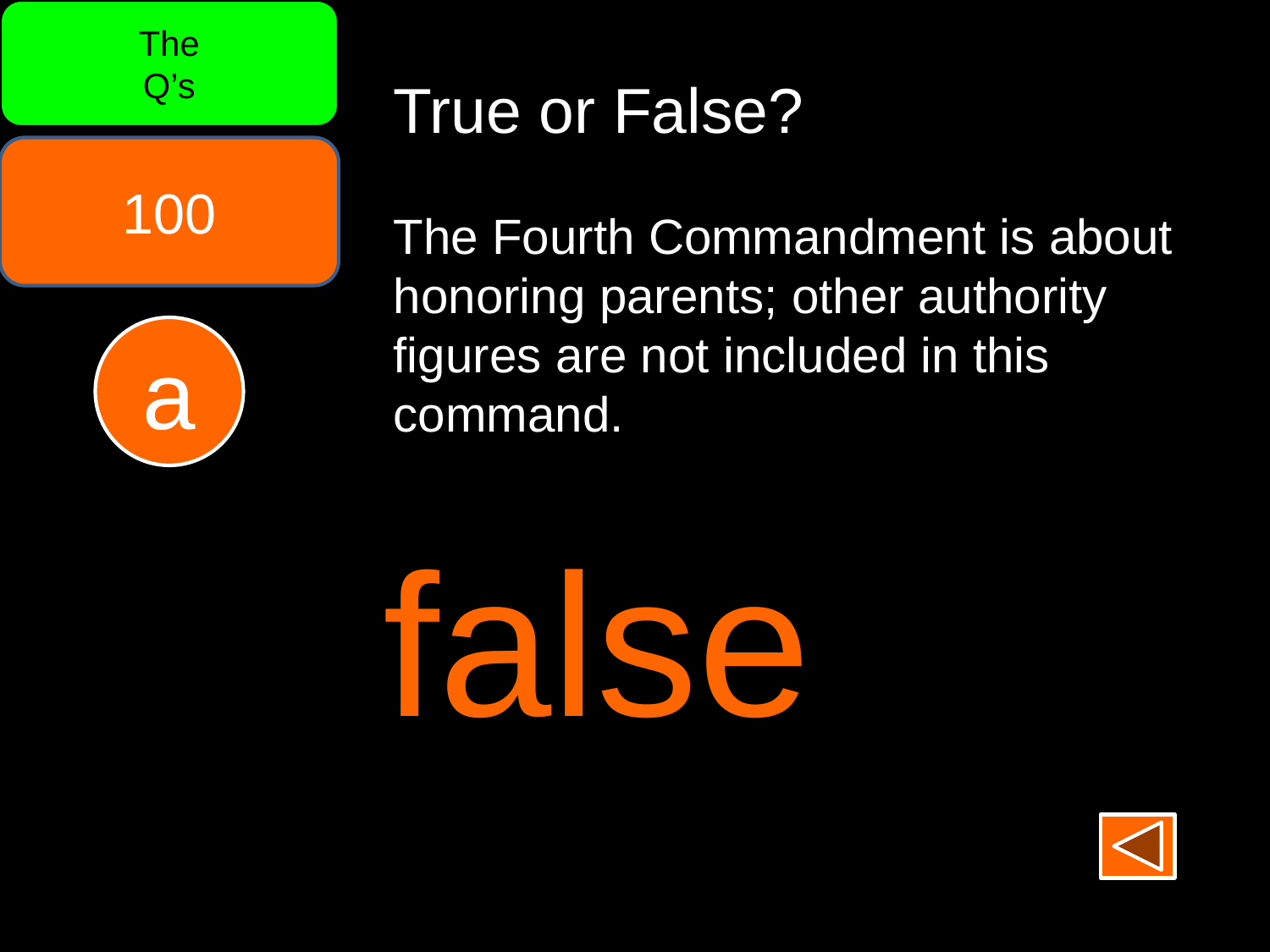

The
Q’s
True or False?

The Fourth Commandment is about honoring parents; other authority figures are not included in this command.
100
a
false